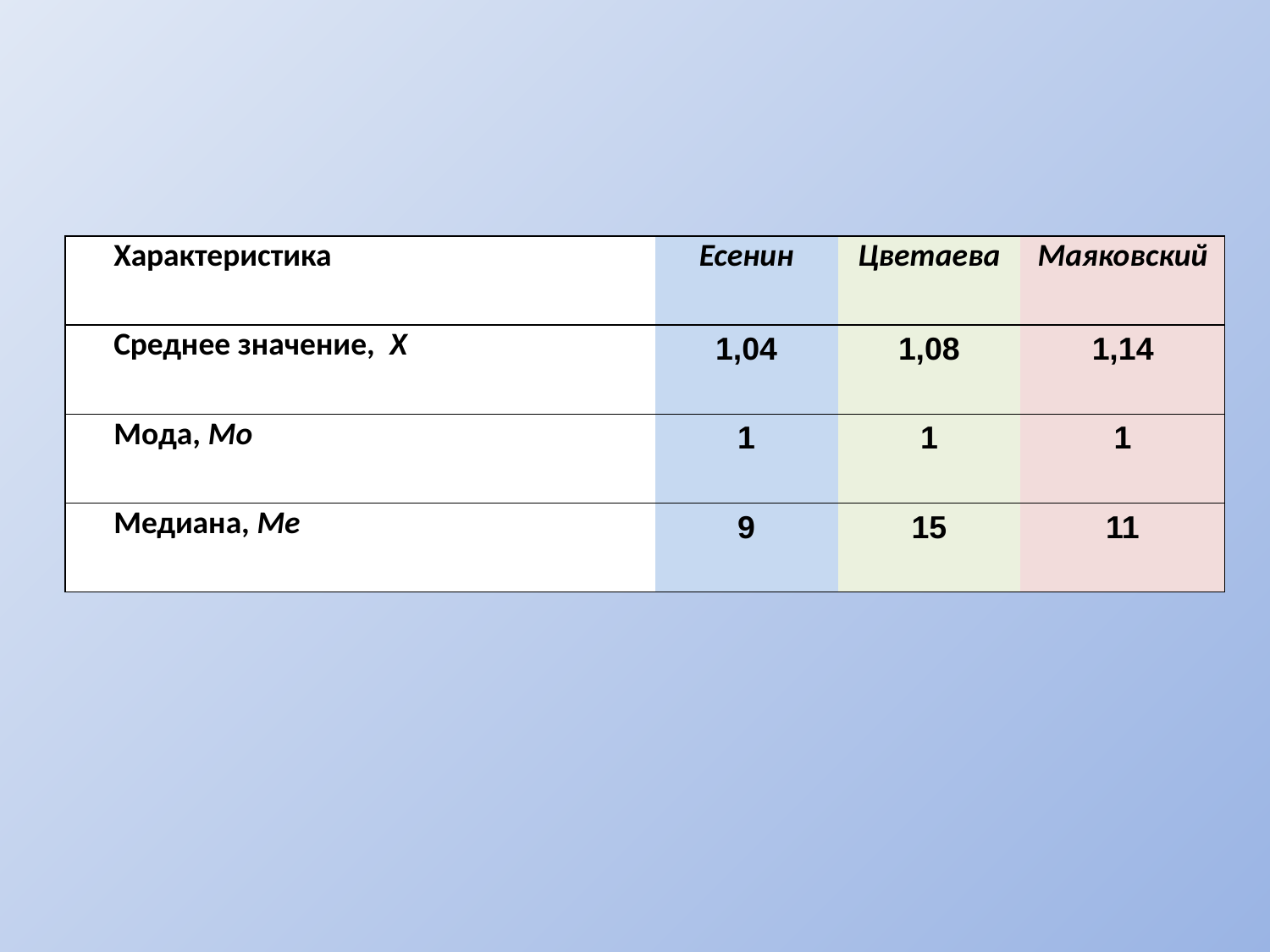

| Характеристика | Есенин | Цветаева | Маяковский |
| --- | --- | --- | --- |
| Среднее значение, X | 1,04 | 1,08 | 1,14 |
| Мода, Мо | 1 | 1 | 1 |
| Медиана, Ме | 9 | 15 | 11 |